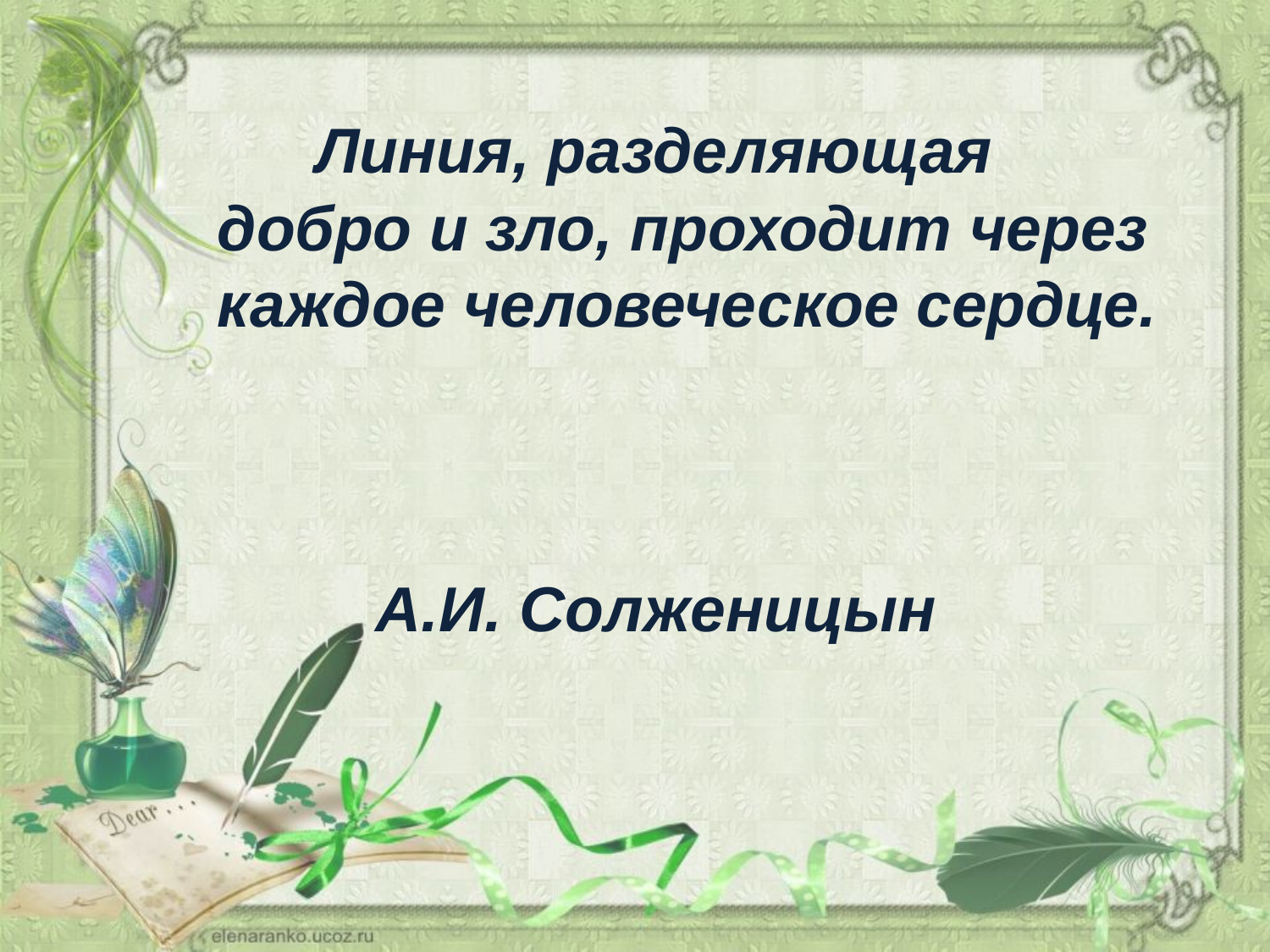

Линия, разделяющая добро и зло, проходит через каждое человеческое сердце.

         А.И. Солженицын